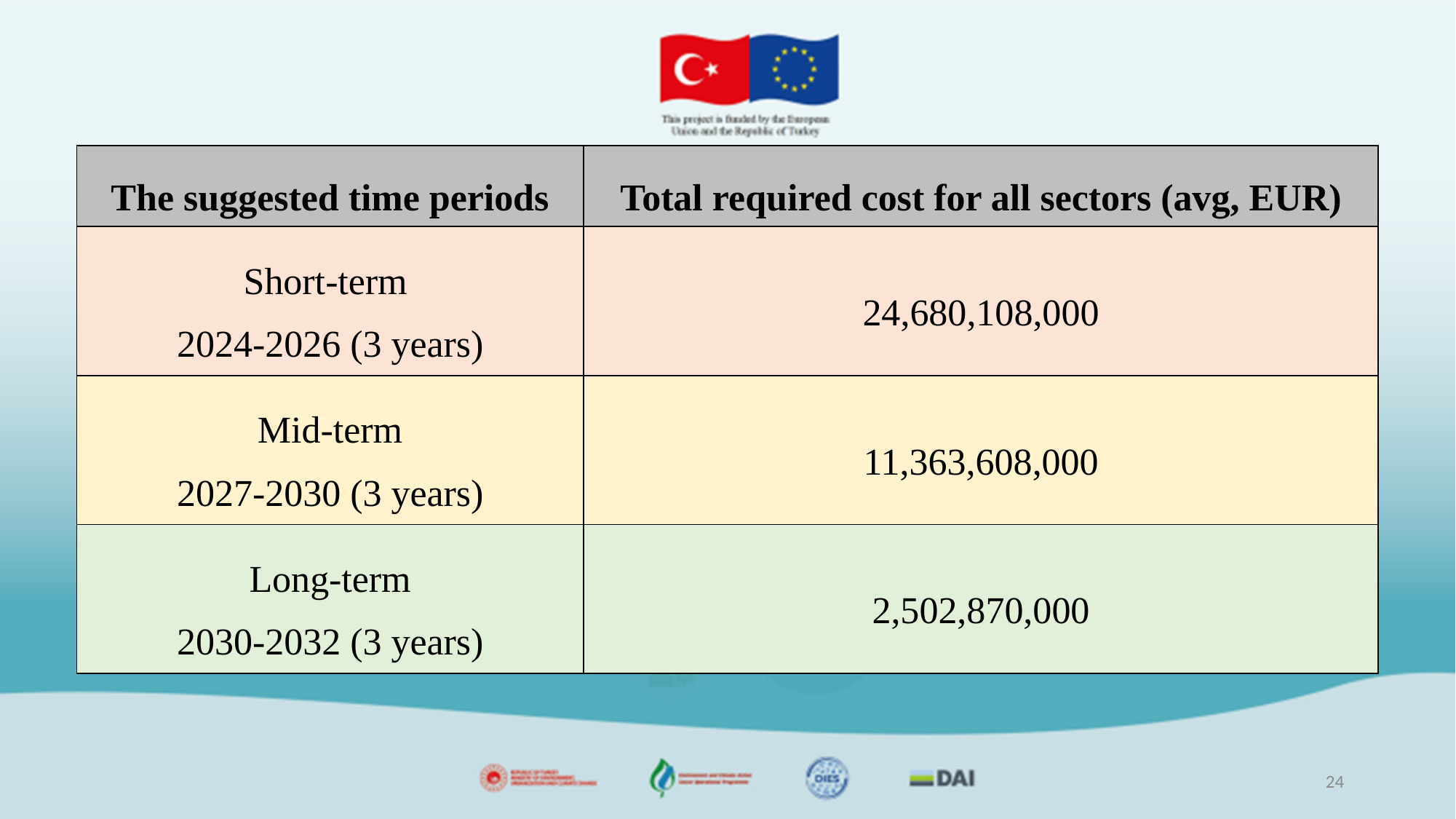

| The suggested time periods | Total required cost for all sectors (avg, EUR) |
| --- | --- |
| Short-term 2024-2026 (3 years) | 24,680,108,000 |
| Mid-term 2027-2030 (3 years) | 11,363,608,000 |
| Long-term 2030-2032 (3 years) | 2,502,870,000 |
24